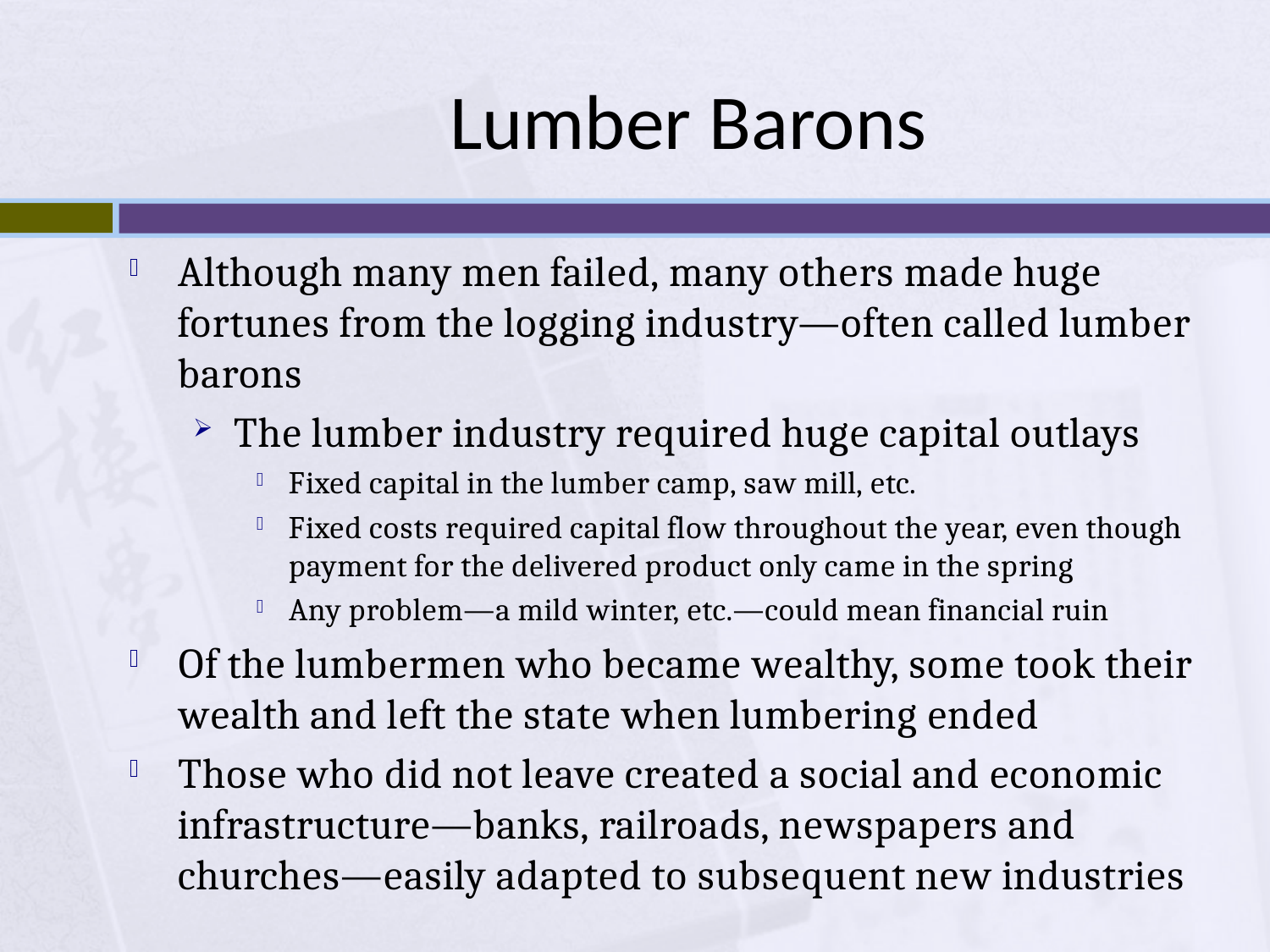

# Lumber Barons
Although many men failed, many others made huge fortunes from the logging industry—often called lumber barons
The lumber industry required huge capital outlays
Fixed capital in the lumber camp, saw mill, etc.
Fixed costs required capital flow throughout the year, even though payment for the delivered product only came in the spring
Any problem—a mild winter, etc.—could mean financial ruin
Of the lumbermen who became wealthy, some took their wealth and left the state when lumbering ended
Those who did not leave created a social and economic infrastructure—banks, railroads, newspapers and churches—easily adapted to subsequent new industries